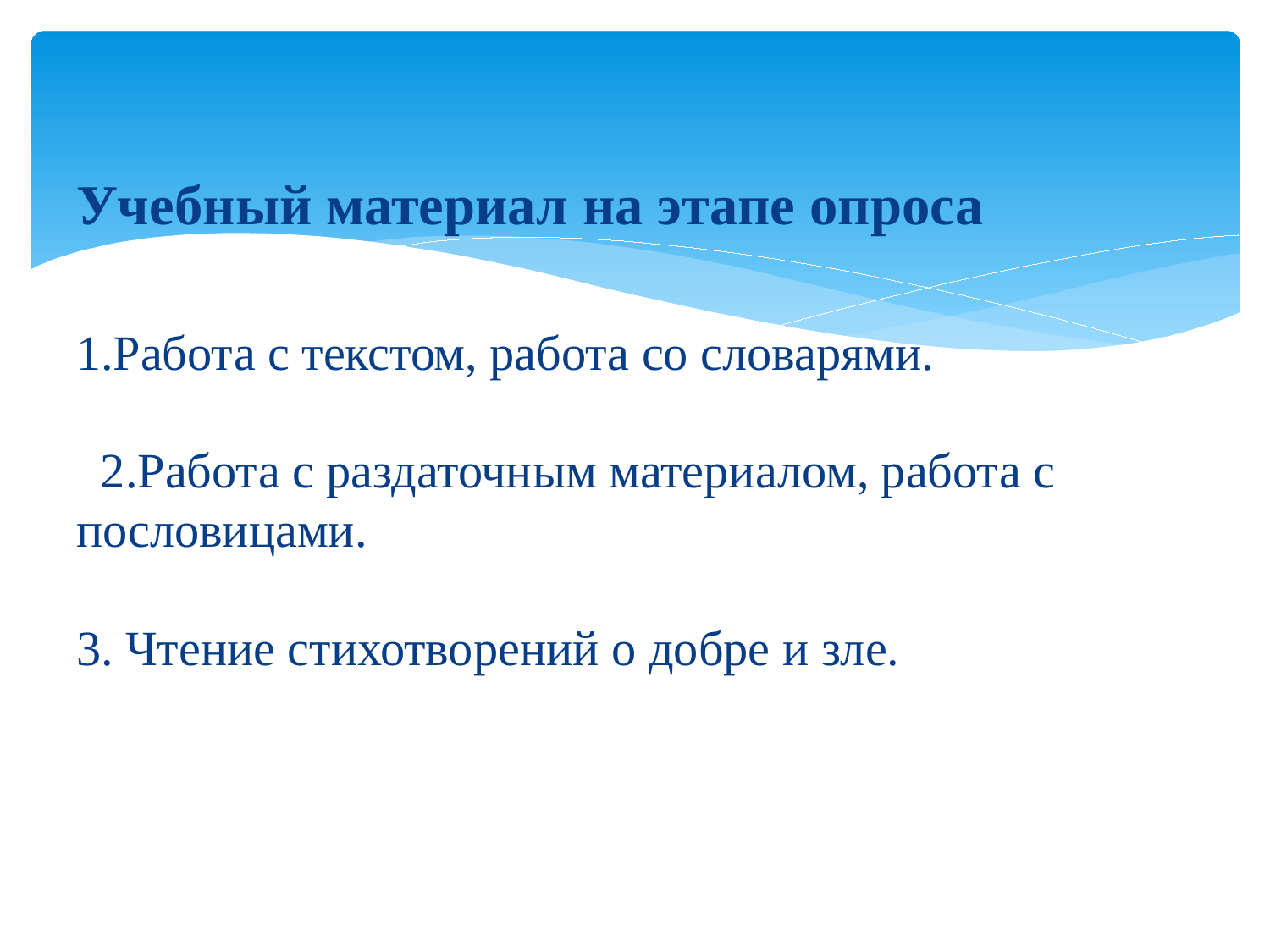

# Учебный материал на этапе опроса 1.Работа с текстом, работа со словарями. 2.Работа с раздаточным материалом, работа с пословицами. 3. Чтение стихотворений о добре и зле.